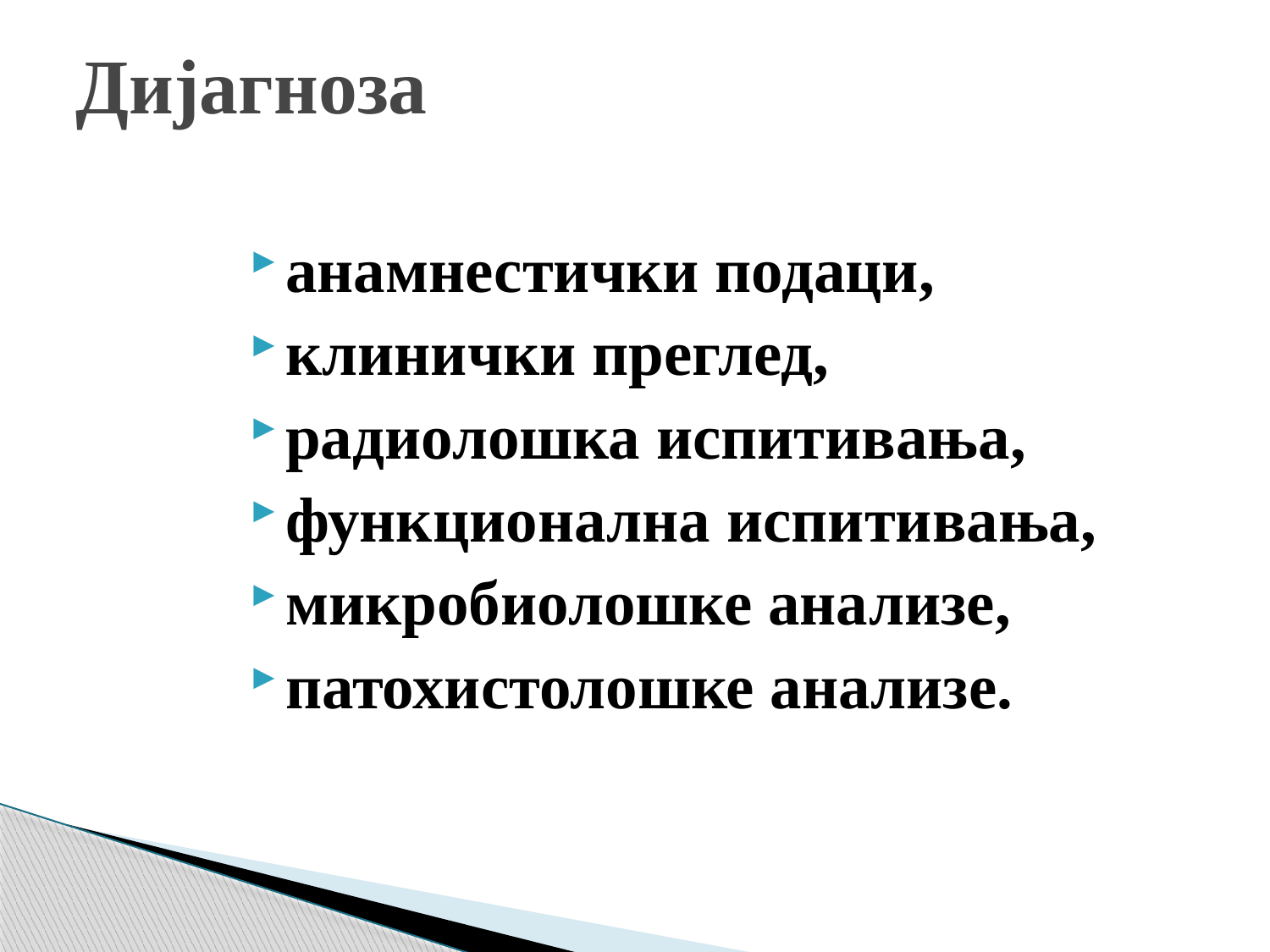

# Дијагноза

анамнестички подаци,
клинички преглед,
радиолошка испитивања,
функционална испитивања,
микробиолошке анализе,
патохистолошке анализе.